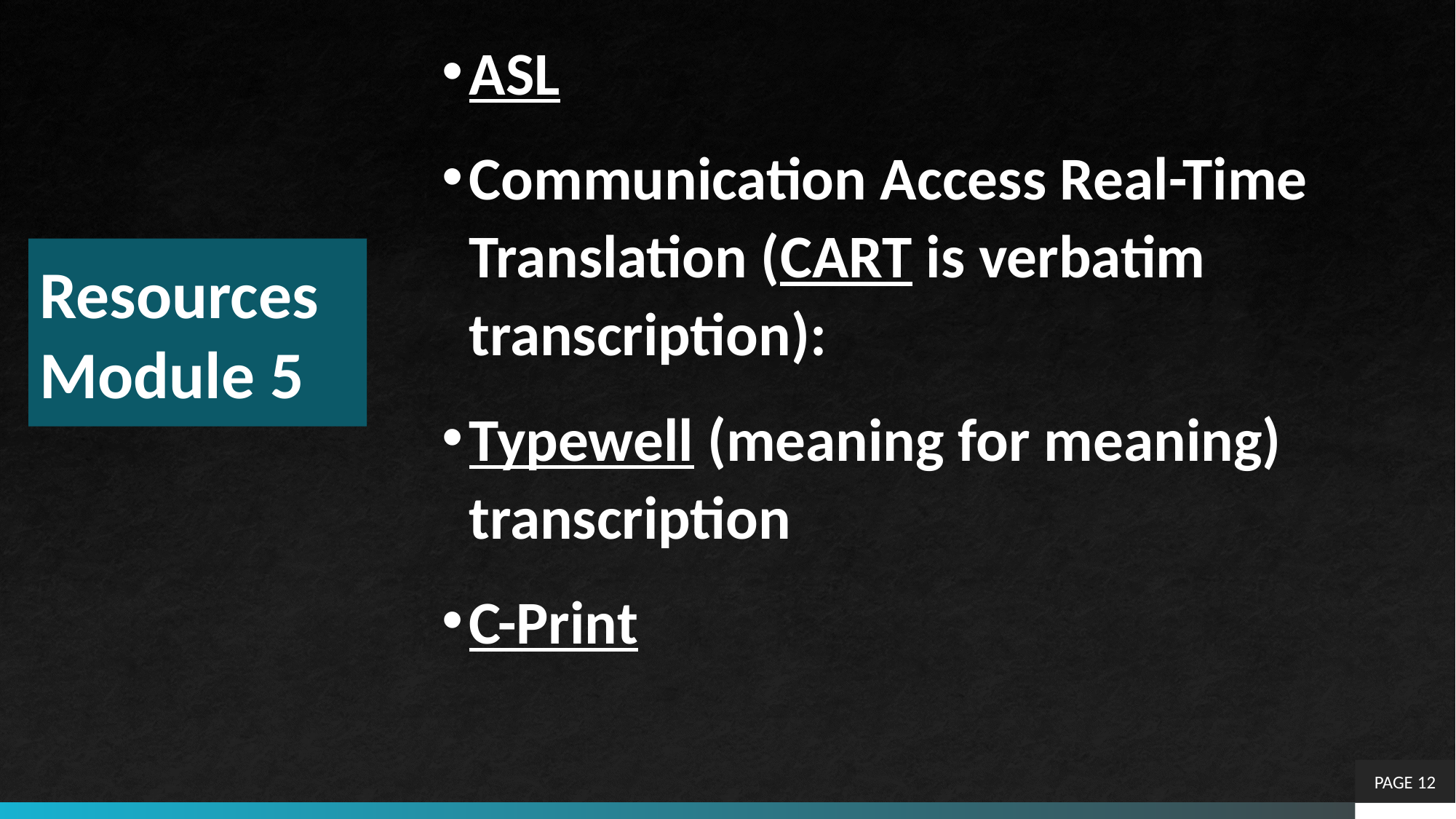

ASL
Communication Access Real-Time Translation (CART is verbatim transcription):
Typewell (meaning for meaning) transcription
C-Print

# Resources Module 5
PAGE 12